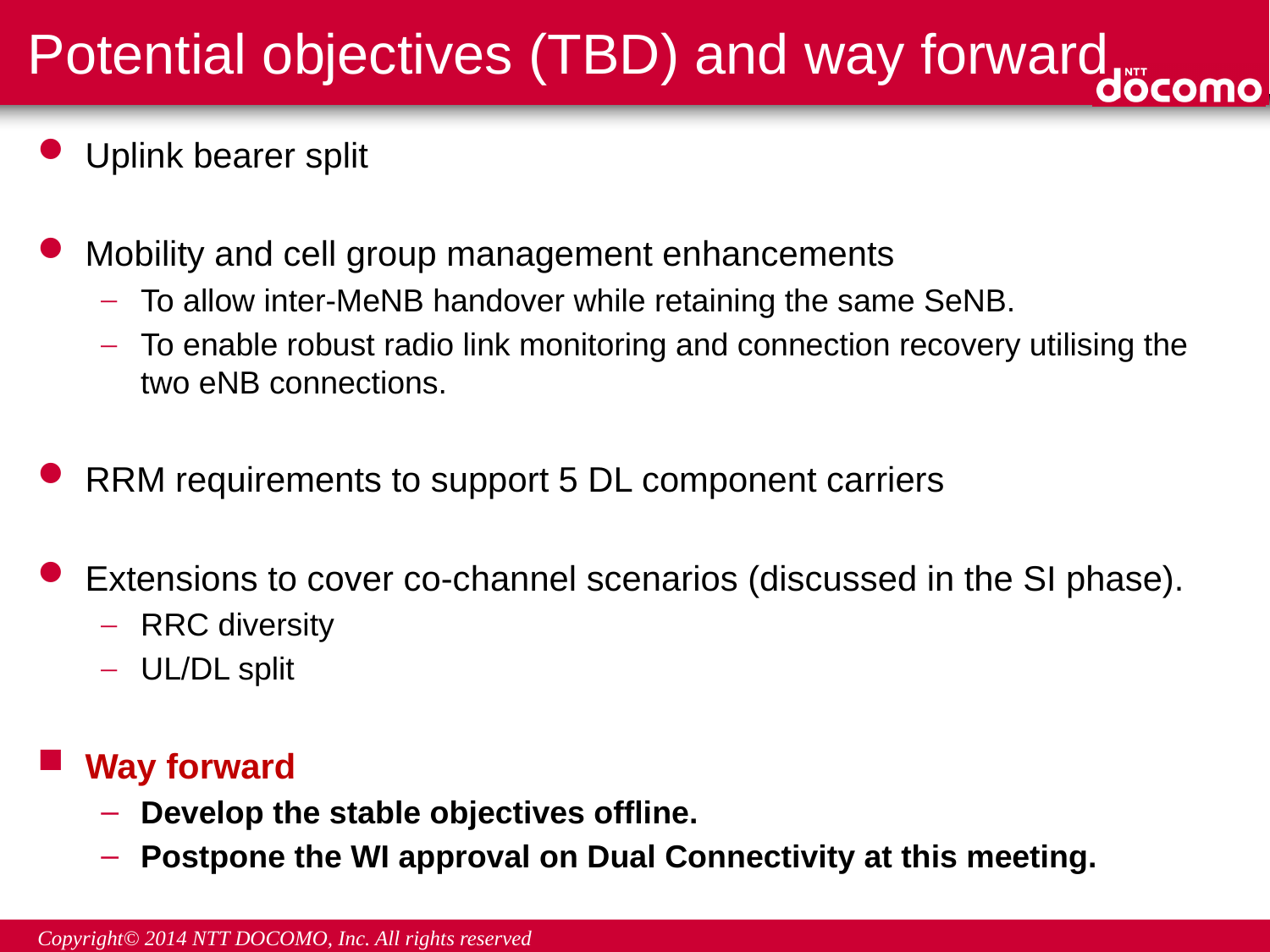

# Potential objectives (TBD) and way forward
Uplink bearer split

Mobility and cell group management enhancements
To allow inter-MeNB handover while retaining the same SeNB.
To enable robust radio link monitoring and connection recovery utilising the two eNB connections.

RRM requirements to support 5 DL component carriers

Extensions to cover co-channel scenarios (discussed in the SI phase).
RRC diversity
UL/DL split

Way forward
Develop the stable objectives offline.
Postpone the WI approval on Dual Connectivity at this meeting.
Copyright© 2014 NTT DOCOMO, Inc. All rights reserved